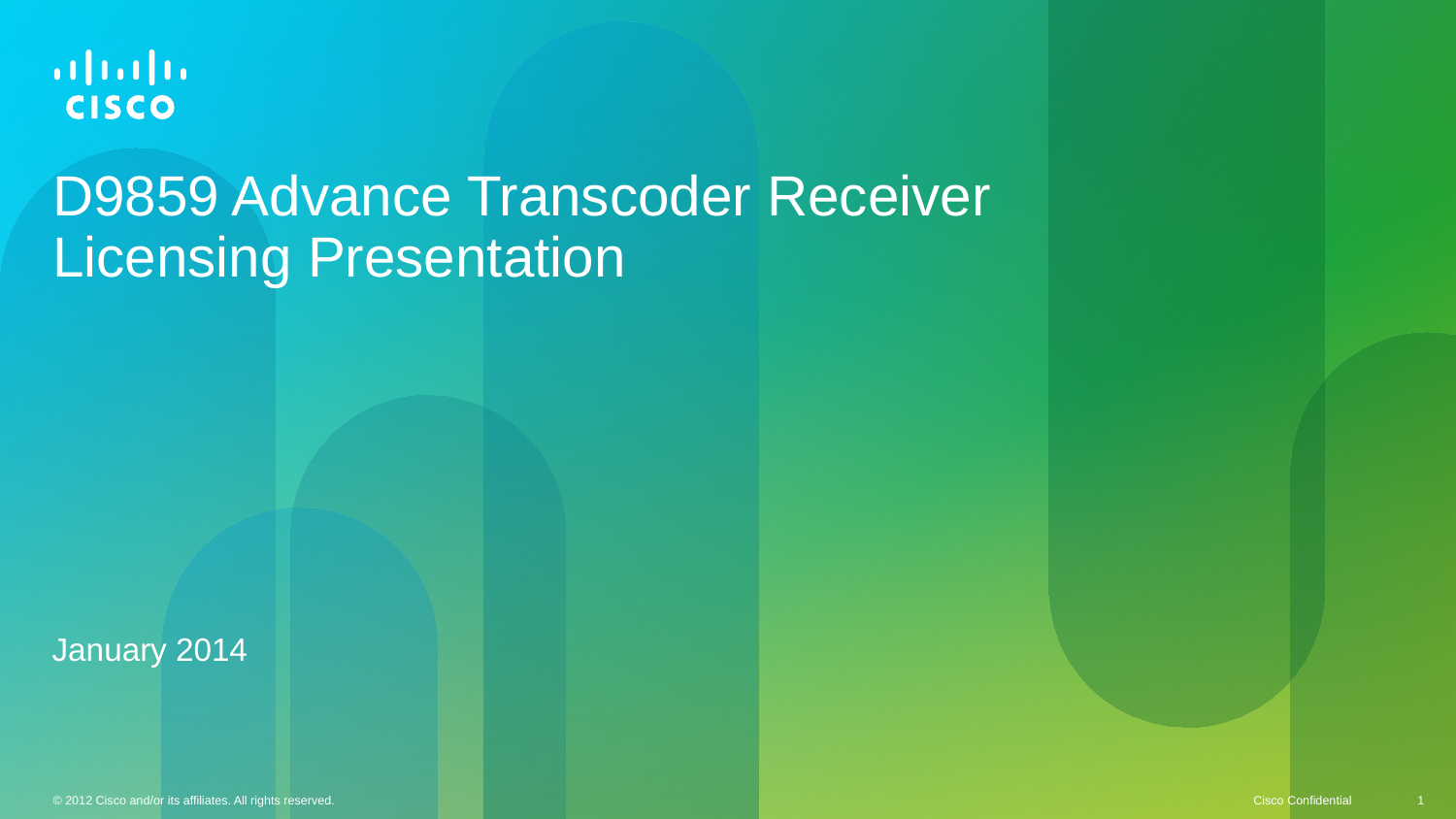

# D9859 Advance Transcoder Receiver Licensing Presentation
January 2014